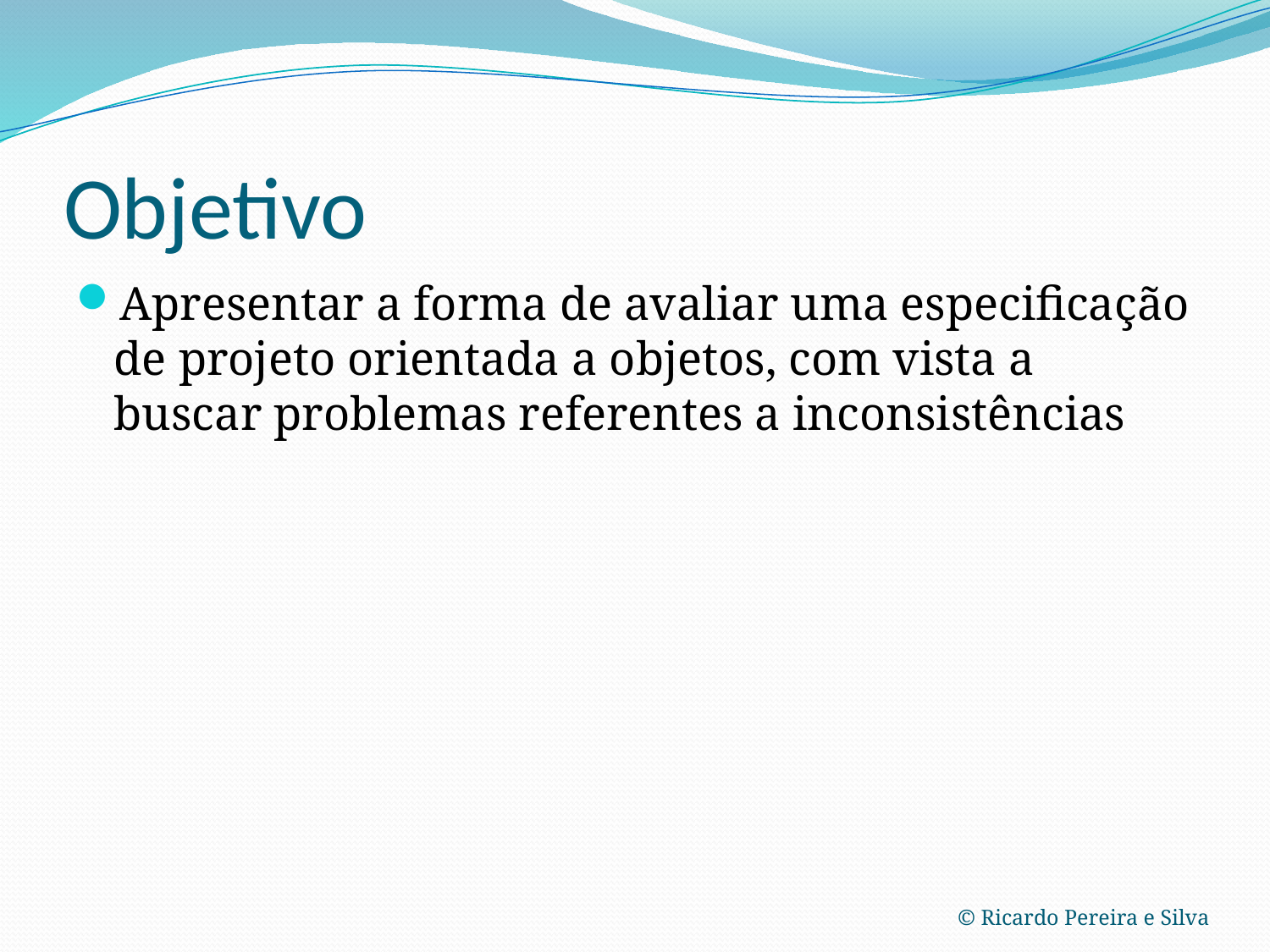

# Objetivo
Apresentar a forma de avaliar uma especificação de projeto orientada a objetos, com vista a buscar problemas referentes a inconsistências
© Ricardo Pereira e Silva